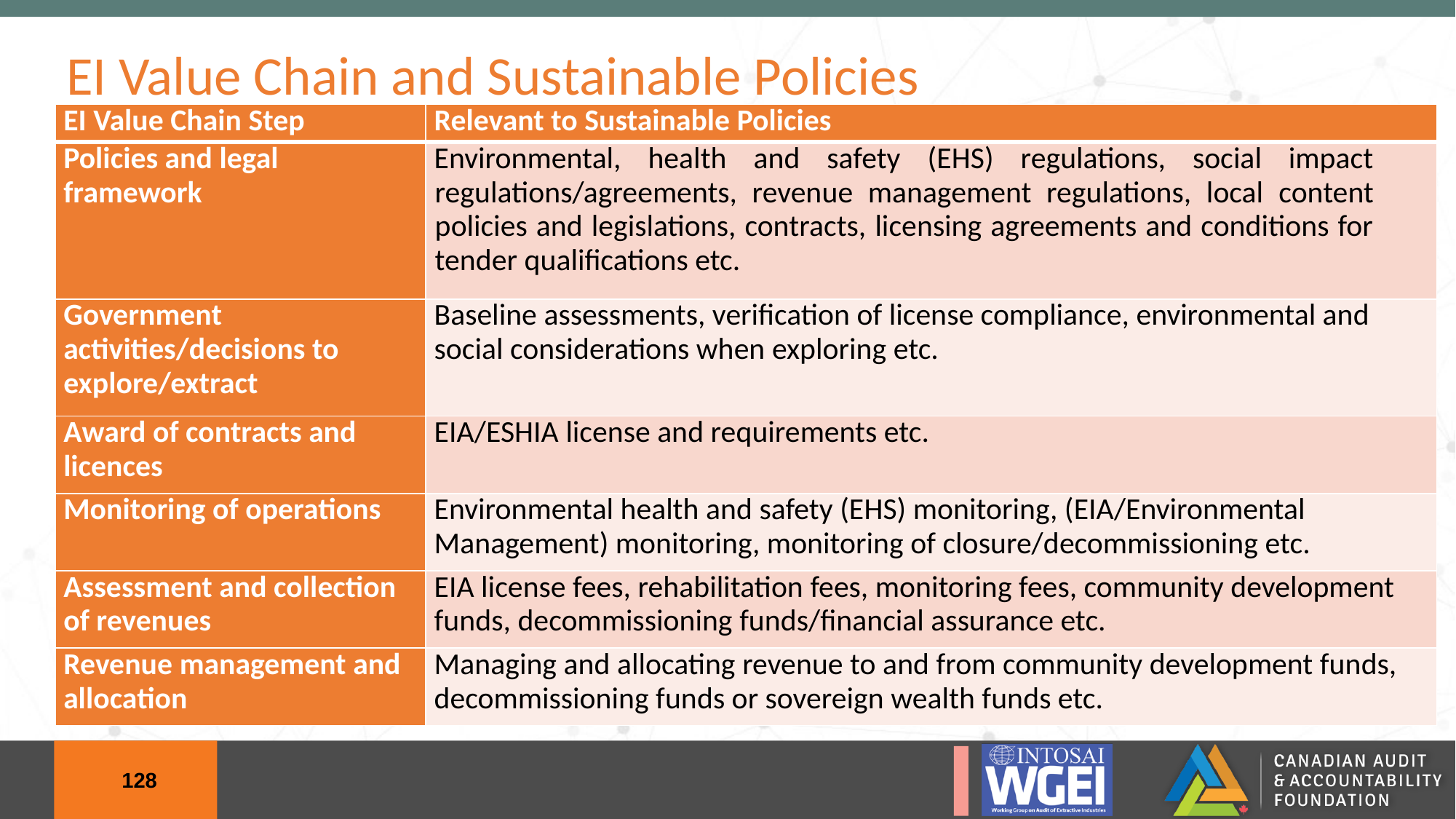

# EI Value Chain and Sustainable Policies
| EI Value Chain Step | Relevant to Sustainable Policies |
| --- | --- |
| Policies and legal framework | Environmental, health and safety (EHS) regulations, social impact regulations/agreements, revenue management regulations, local content policies and legislations, contracts, licensing agreements and conditions for tender qualifications etc. |
| Government activities/decisions to explore/extract | Baseline assessments, verification of license compliance, environmental and social considerations when exploring etc. |
| Award of contracts and licences | EIA/ESHIA license and requirements etc. |
| Monitoring of operations | Environmental health and safety (EHS) monitoring, (EIA/Environmental Management) monitoring, monitoring of closure/decommissioning etc. |
| Assessment and collection of revenues | EIA license fees, rehabilitation fees, monitoring fees, community development funds, decommissioning funds/financial assurance etc. |
| Revenue management and allocation | Managing and allocating revenue to and from community development funds, decommissioning funds or sovereign wealth funds etc. |